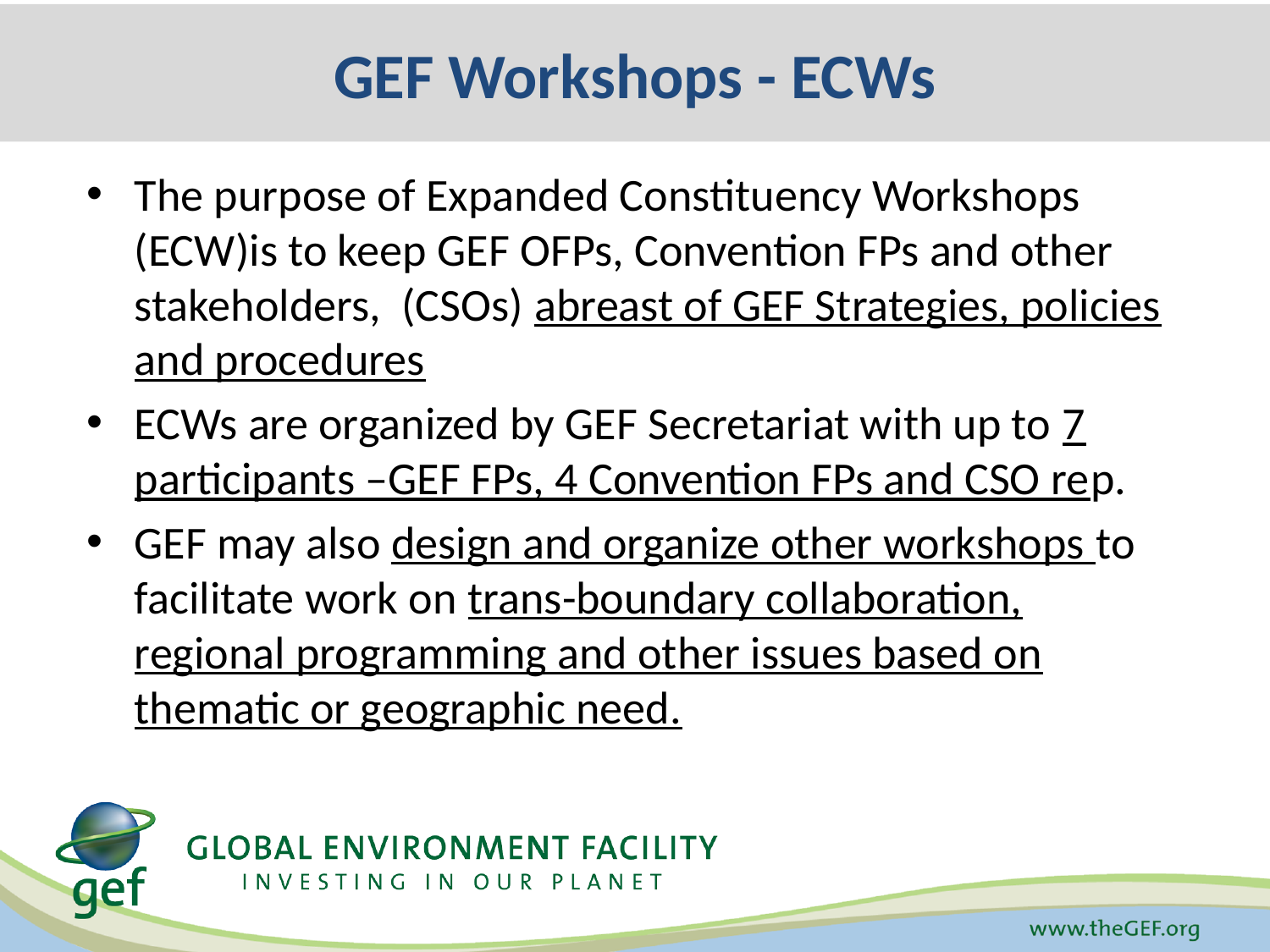

# GEF Workshops - ECWs
The purpose of Expanded Constituency Workshops (ECW)is to keep GEF OFPs, Convention FPs and other stakeholders,  (CSOs) abreast of GEF Strategies, policies and procedures
ECWs are organized by GEF Secretariat with up to 7 participants –GEF FPs, 4 Convention FPs and CSO rep.
GEF may also design and organize other workshops to facilitate work on trans-boundary collaboration, regional programming and other issues based on thematic or geographic need.